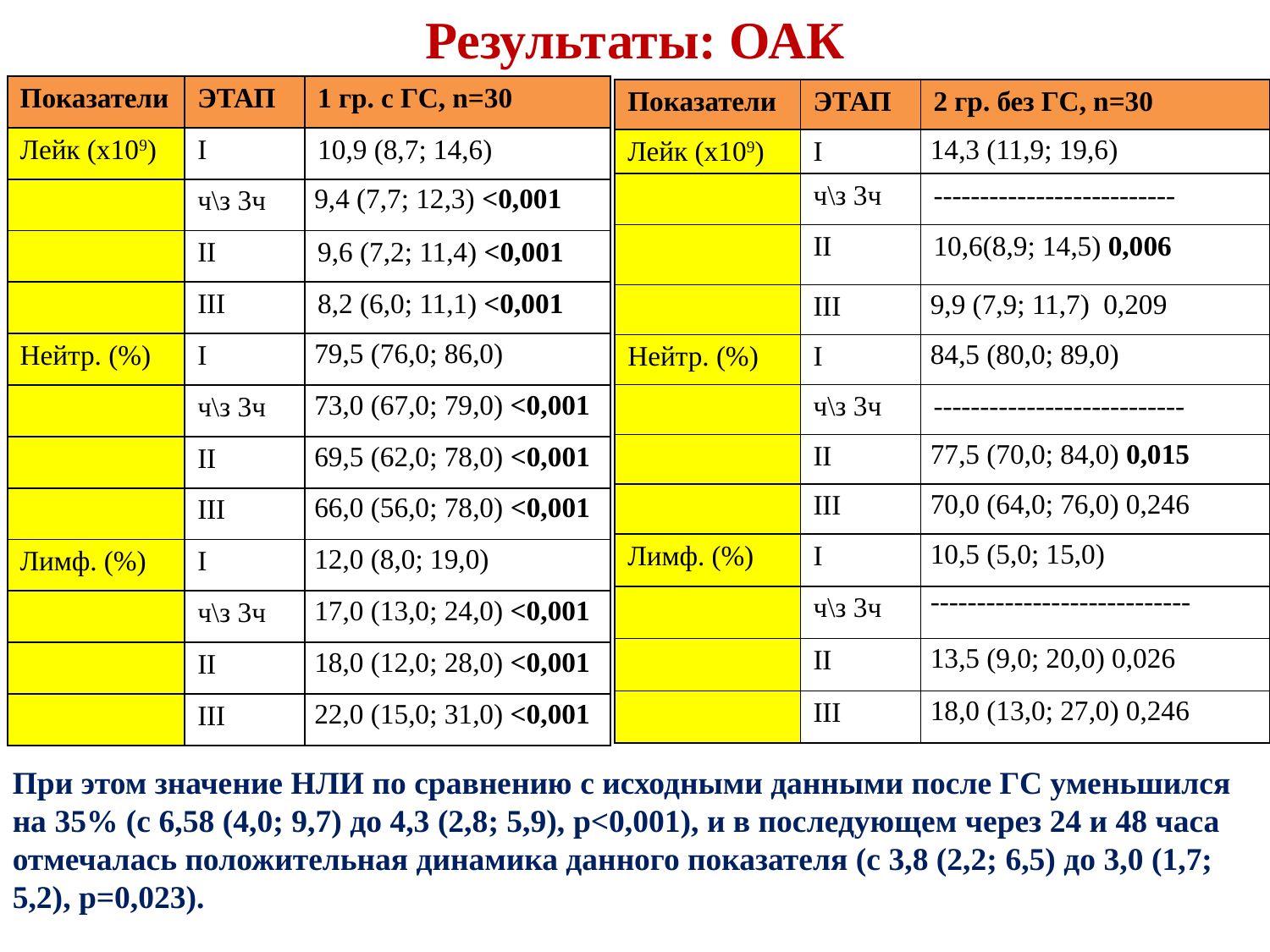

Результаты: ОАК
| Показатели | ЭТАП | 1 гр. с ГС, n=30 |
| --- | --- | --- |
| Лейк (х109) | I | 10,9 (8,7; 14,6) |
|  | ч\з 3ч | 9,4 (7,7; 12,3) <0,001 |
|  | II | 9,6 (7,2; 11,4) <0,001 |
|  | III | 8,2 (6,0; 11,1) <0,001 |
| Нейтр. (%) | I | 79,5 (76,0; 86,0) |
|  | ч\з 3ч | 73,0 (67,0; 79,0) <0,001 |
|  | II | 69,5 (62,0; 78,0) <0,001 |
|  | III | 66,0 (56,0; 78,0) <0,001 |
| Лимф. (%) | I | 12,0 (8,0; 19,0) |
|  | ч\з 3ч | 17,0 (13,0; 24,0) <0,001 |
|  | II | 18,0 (12,0; 28,0) <0,001 |
|  | III | 22,0 (15,0; 31,0) <0,001 |
| Показатели | ЭТАП | 2 гр. без ГС, n=30 |
| --- | --- | --- |
| Лейк (х109) | I | 14,3 (11,9; 19,6) |
|  | ч\з 3ч | -------------------------- |
|  | II | 10,6(8,9; 14,5) 0,006 |
|  | III | 9,9 (7,9; 11,7) 0,209 |
| Нейтр. (%) | I | 84,5 (80,0; 89,0) |
|  | ч\з 3ч | --------------------------- |
|  | II | 77,5 (70,0; 84,0) 0,015 |
|  | III | 70,0 (64,0; 76,0) 0,246 |
| Лимф. (%) | I | 10,5 (5,0; 15,0) |
|  | ч\з 3ч | ---------------------------- |
|  | II | 13,5 (9,0; 20,0) 0,026 |
|  | III | 18,0 (13,0; 27,0) 0,246 |
При этом значение НЛИ по сравнению с исходными данными после ГС уменьшился на 35% (с 6,58 (4,0; 9,7) до 4,3 (2,8; 5,9), p<0,001), и в последующем через 24 и 48 часа отмечалась положительная динамика данного показателя (с 3,8 (2,2; 6,5) до 3,0 (1,7; 5,2), p=0,023).